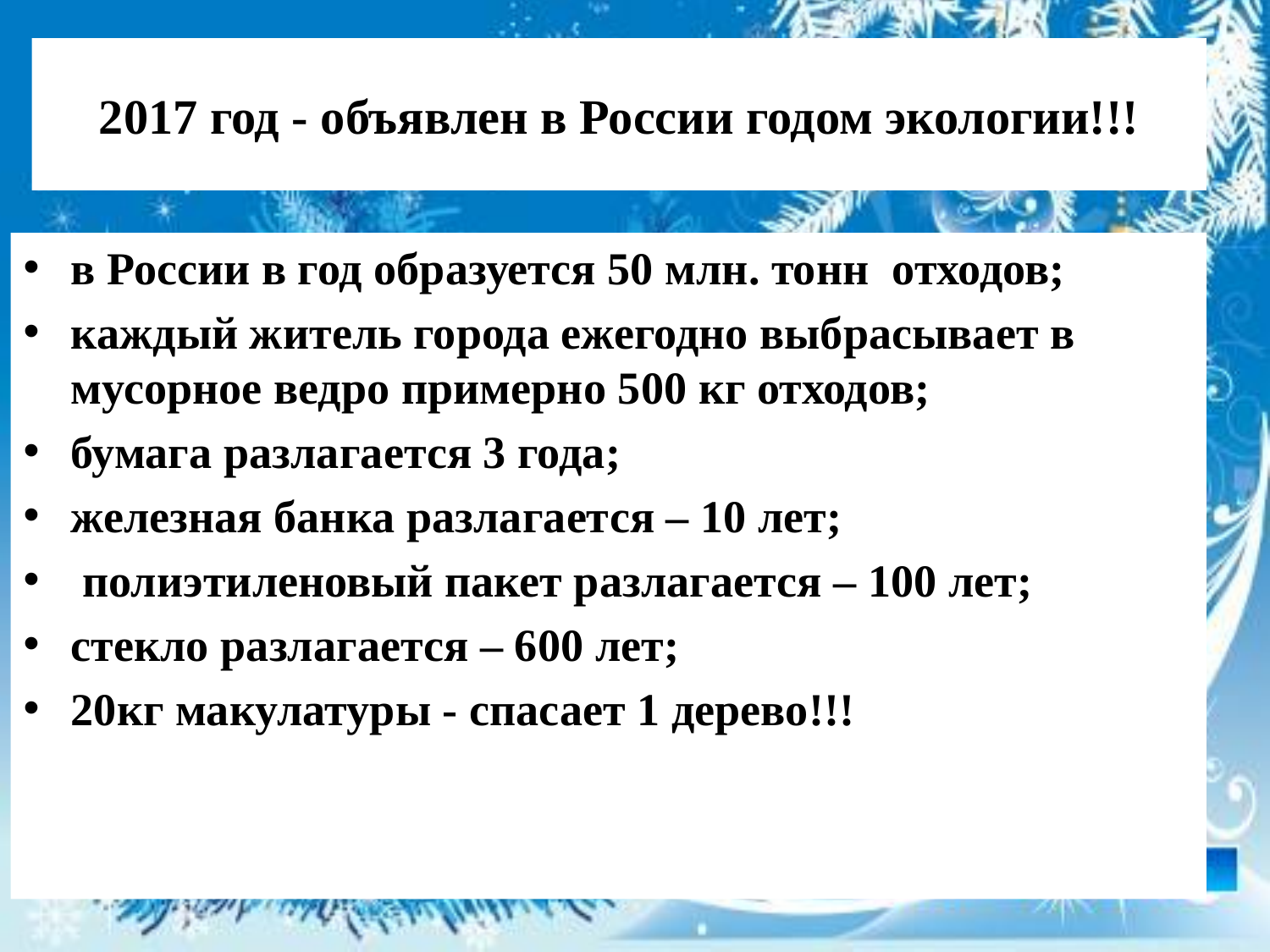

# 2017 год - объявлен в России годом экологии!!!
в России в год образуется 50 млн. тонн  отходов;
каждый житель города ежегодно выбрасывает в мусорное ведро примерно 500 кг отходов;
бумага разлагается 3 года;
железная банка разлагается – 10 лет;
 полиэтиленовый пакет разлагается – 100 лет;
стекло разлагается – 600 лет;
20кг макулатуры - спасает 1 дерево!!!